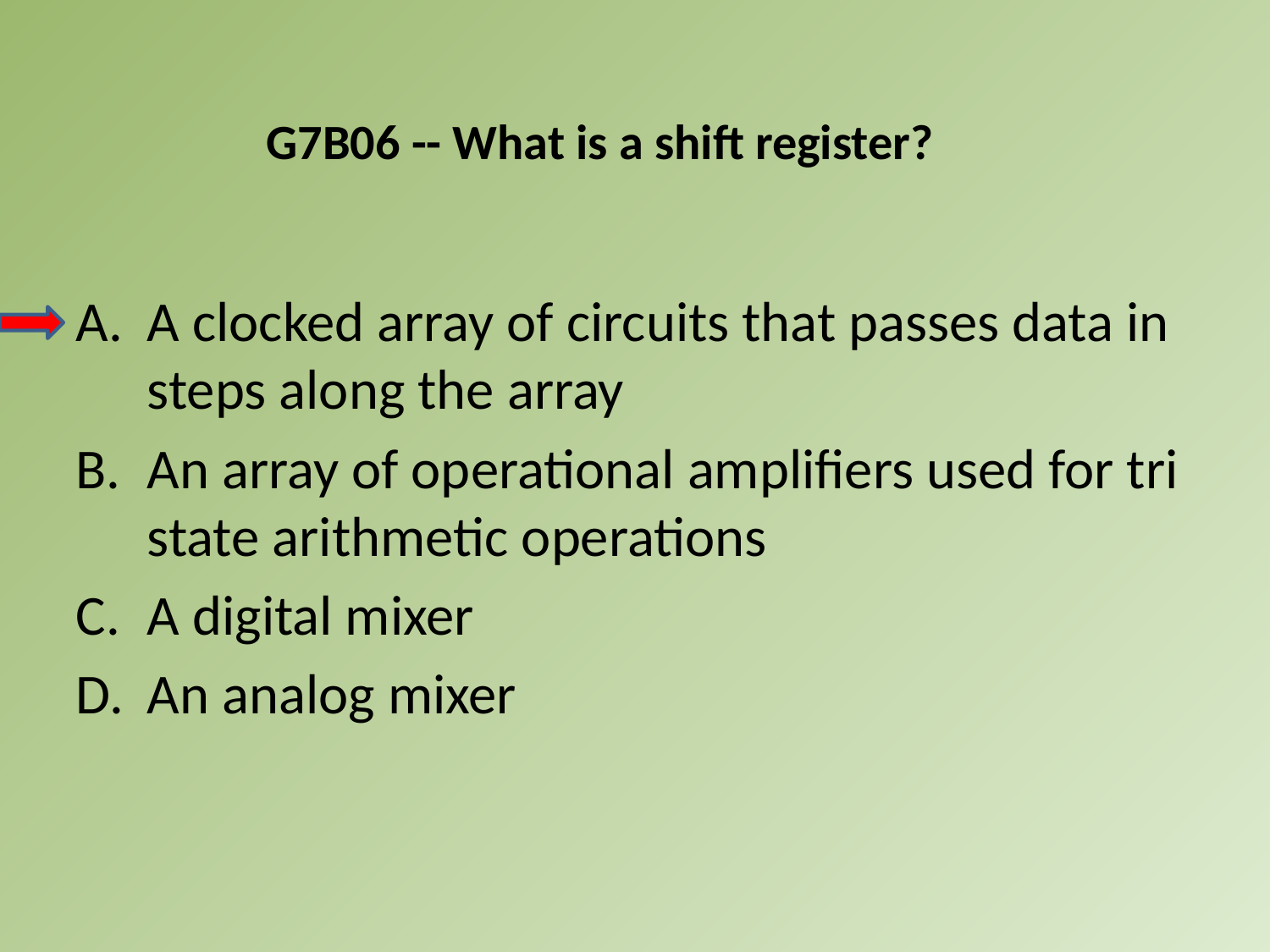

G7B06 -- What is a shift register?
A.	A clocked array of circuits that passes data in steps along the array
B.	An array of operational amplifiers used for tri state arithmetic operations
C.	A digital mixer
D.	An analog mixer